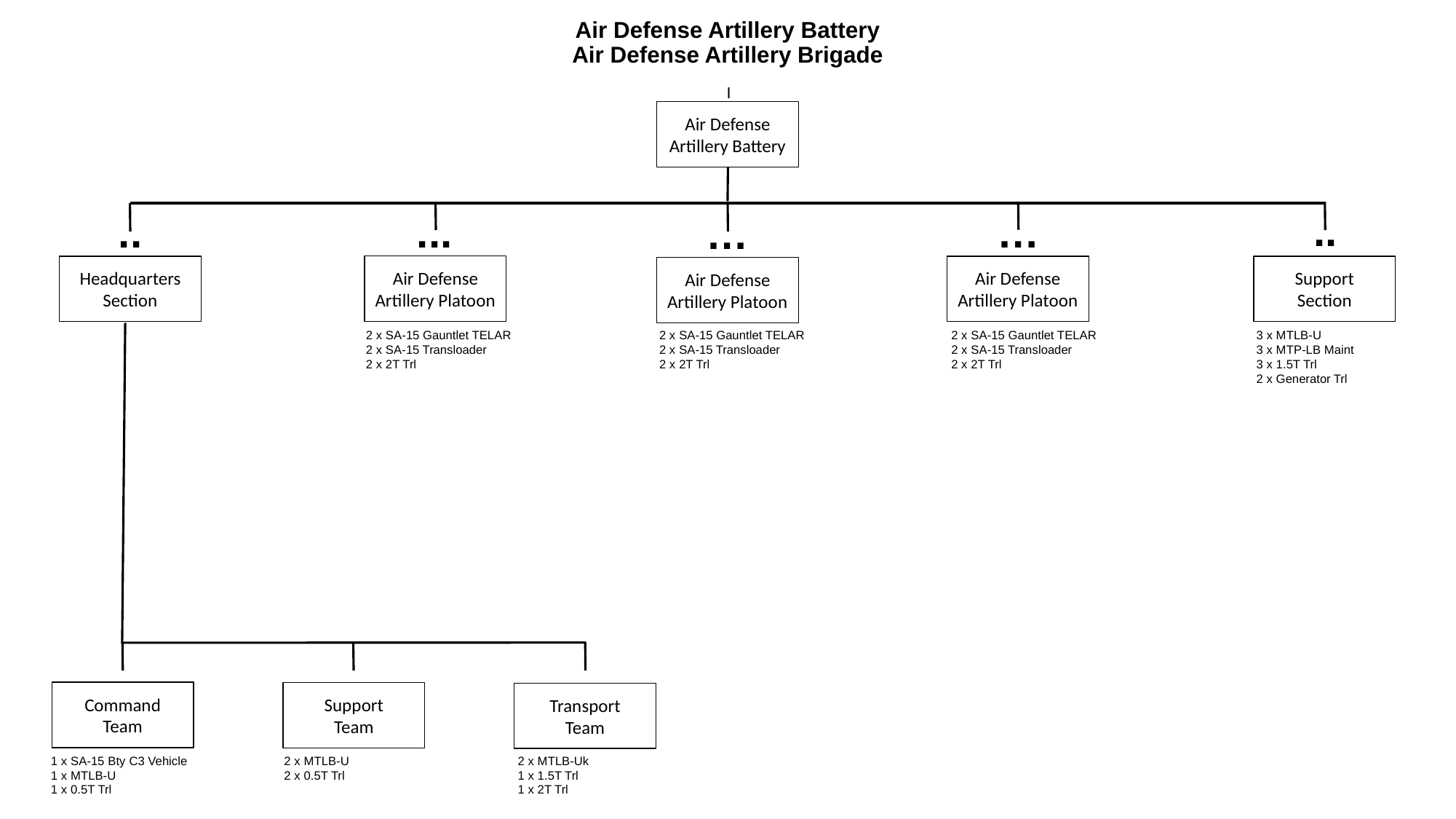

# Air Defense Artillery Battery Air Defense Artillery Brigade
I
Air Defense Artillery Battery
..
..
...
…
…
Air Defense Artillery Platoon
Headquarters
Section
Air Defense Artillery Platoon
Support
Section
Air Defense Artillery Platoon
2 x SA-15 Gauntlet TELAR
2 x SA-15 Transloader
2 x 2T Trl
2 x SA-15 Gauntlet TELAR
2 x SA-15 Transloader
2 x 2T Trl
2 x SA-15 Gauntlet TELAR
2 x SA-15 Transloader
2 x 2T Trl
3 x MTLB-U
3 x MTP-LB Maint
3 x 1.5T Trl
2 x Generator Trl
Command
Team
Support
Team
Transport
Team
1 x SA-15 Bty C3 Vehicle
1 x MTLB-U
1 x 0.5T Trl
2 x MTLB-U
2 x 0.5T Trl
2 x MTLB-Uk
1 x 1.5T Trl
1 x 2T Trl